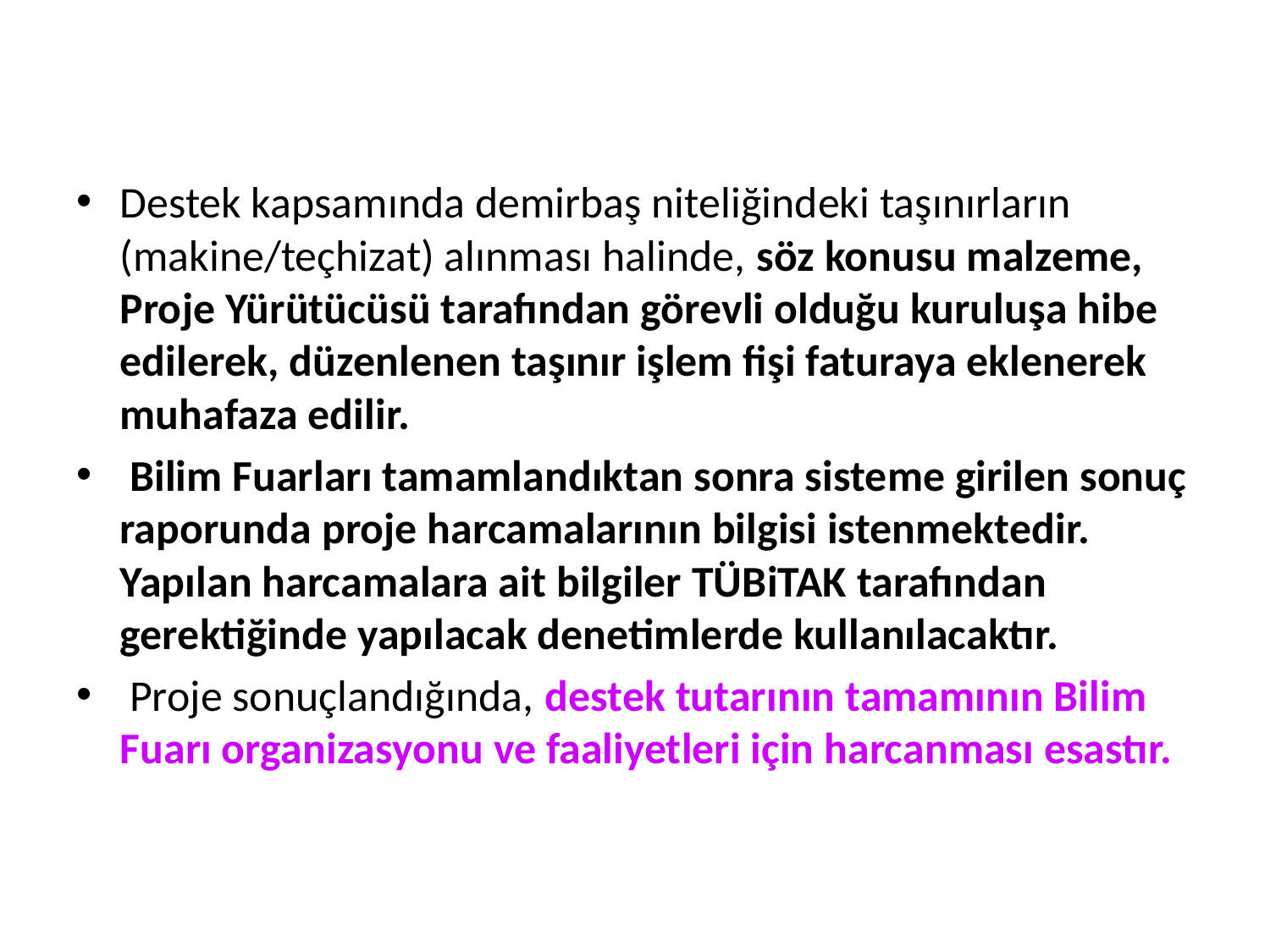

#

Destek kapsamında demirbaş niteliğindeki taşınırların (makine/teçhizat) alınması halinde, söz konusu malzeme, Proje Yürütücüsü tarafından görevli olduğu kuruluşa hibe edilerek, düzenlenen taşınır işlem fişi faturaya eklenerek muhafaza edilir.
 Bilim Fuarları tamamlandıktan sonra sisteme girilen sonuç raporunda proje harcamalarının bilgisi istenmektedir. Yapılan harcamalara ait bilgiler TÜBiTAK tarafından gerektiğinde yapılacak denetimlerde kullanılacaktır.
 Proje sonuçlandığında, destek tutarının tamamının Bilim Fuarı organizasyonu ve faaliyetleri için harcanması esastır.